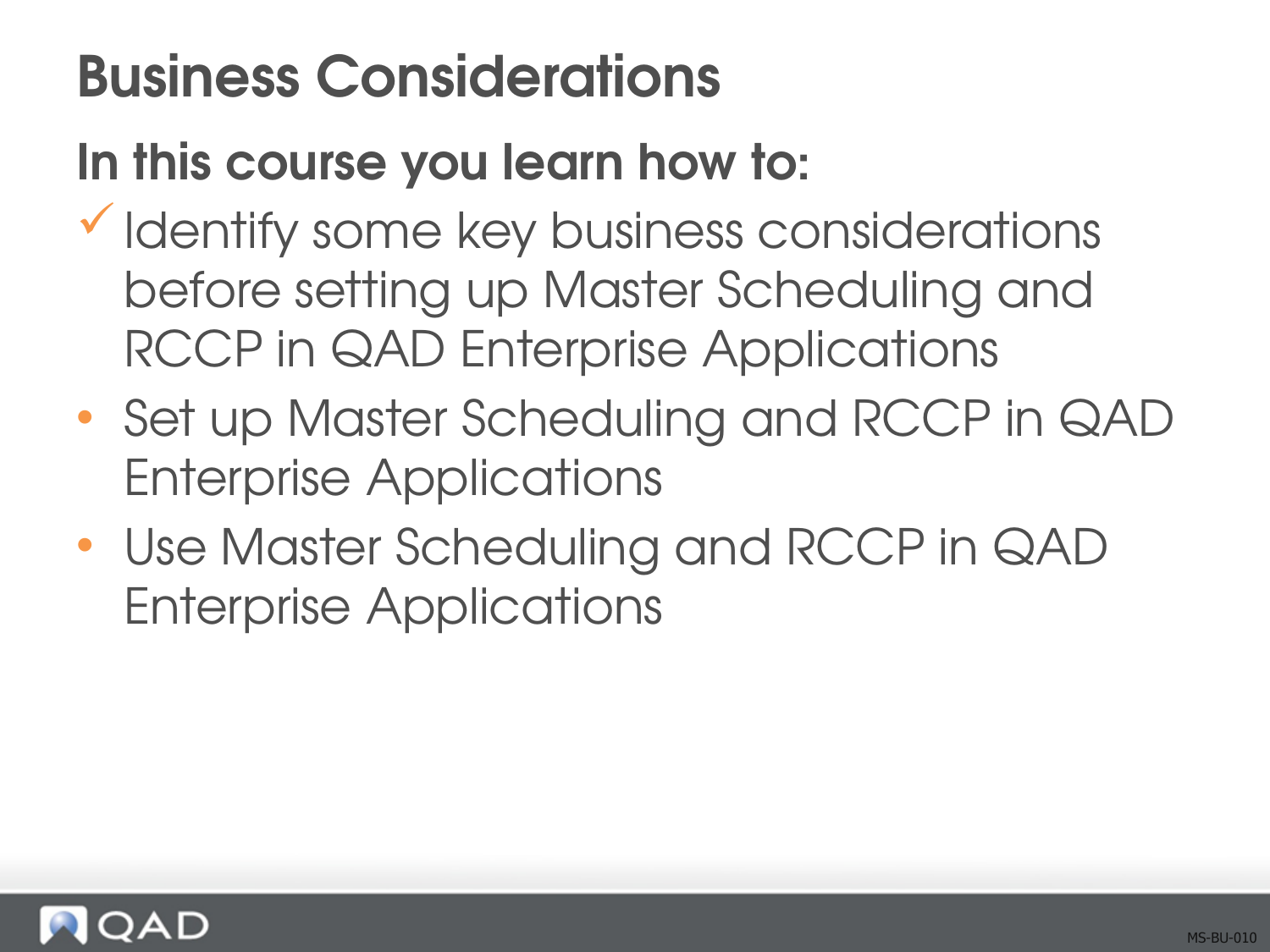

# Business Considerations
In this course you learn how to:
Identify some key business considerations before setting up Master Scheduling and RCCP in QAD Enterprise Applications
Set up Master Scheduling and RCCP in QAD Enterprise Applications
Use Master Scheduling and RCCP in QAD Enterprise Applications
MS-BU-010